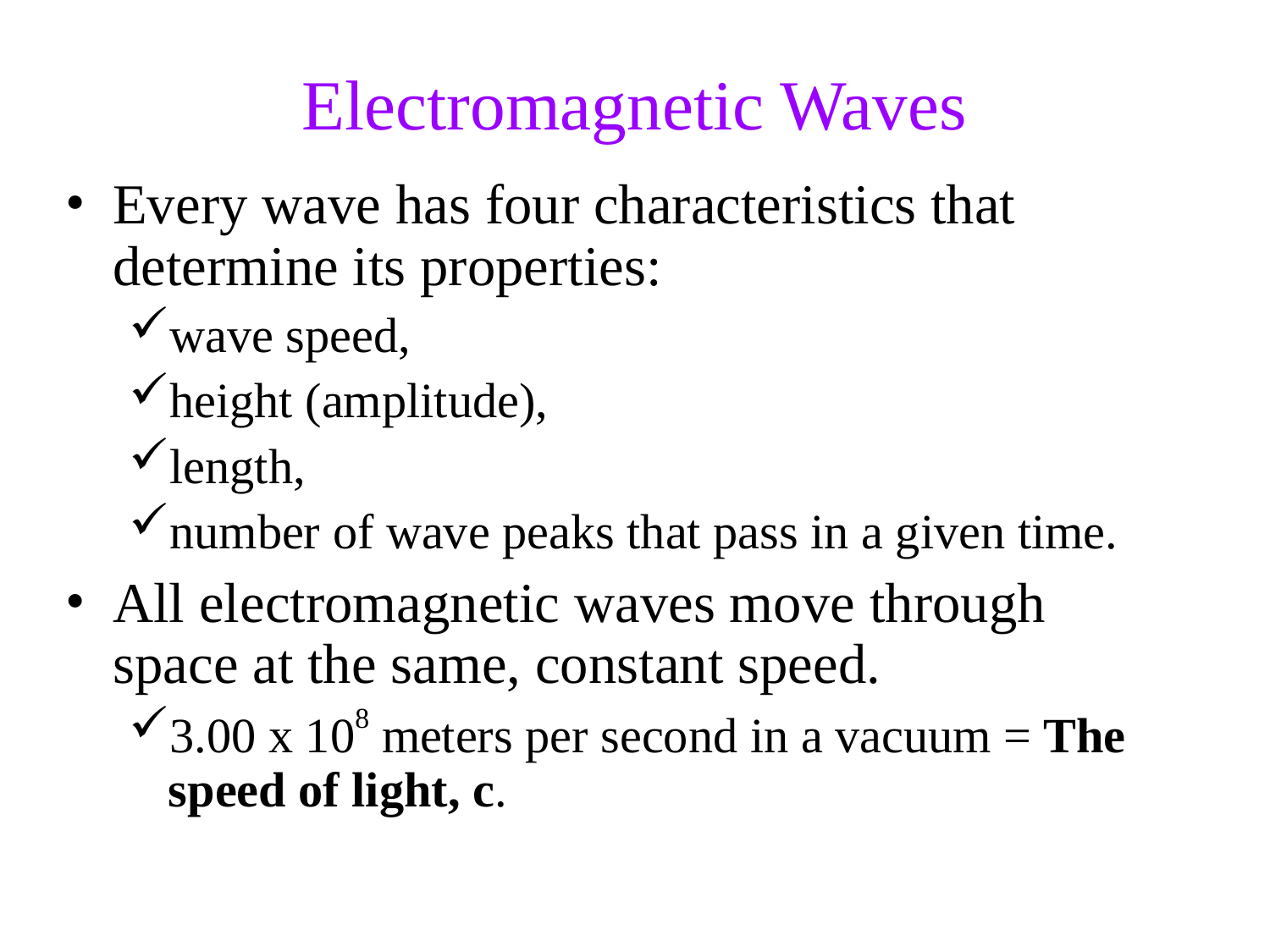

Electromagnetic Waves
Every wave has four characteristics that determine its properties:
wave speed,
height (amplitude),
length,
number of wave peaks that pass in a given time.
All electromagnetic waves move through space at the same, constant speed.
3.00 x 108 meters per second in a vacuum = The speed of light, c.